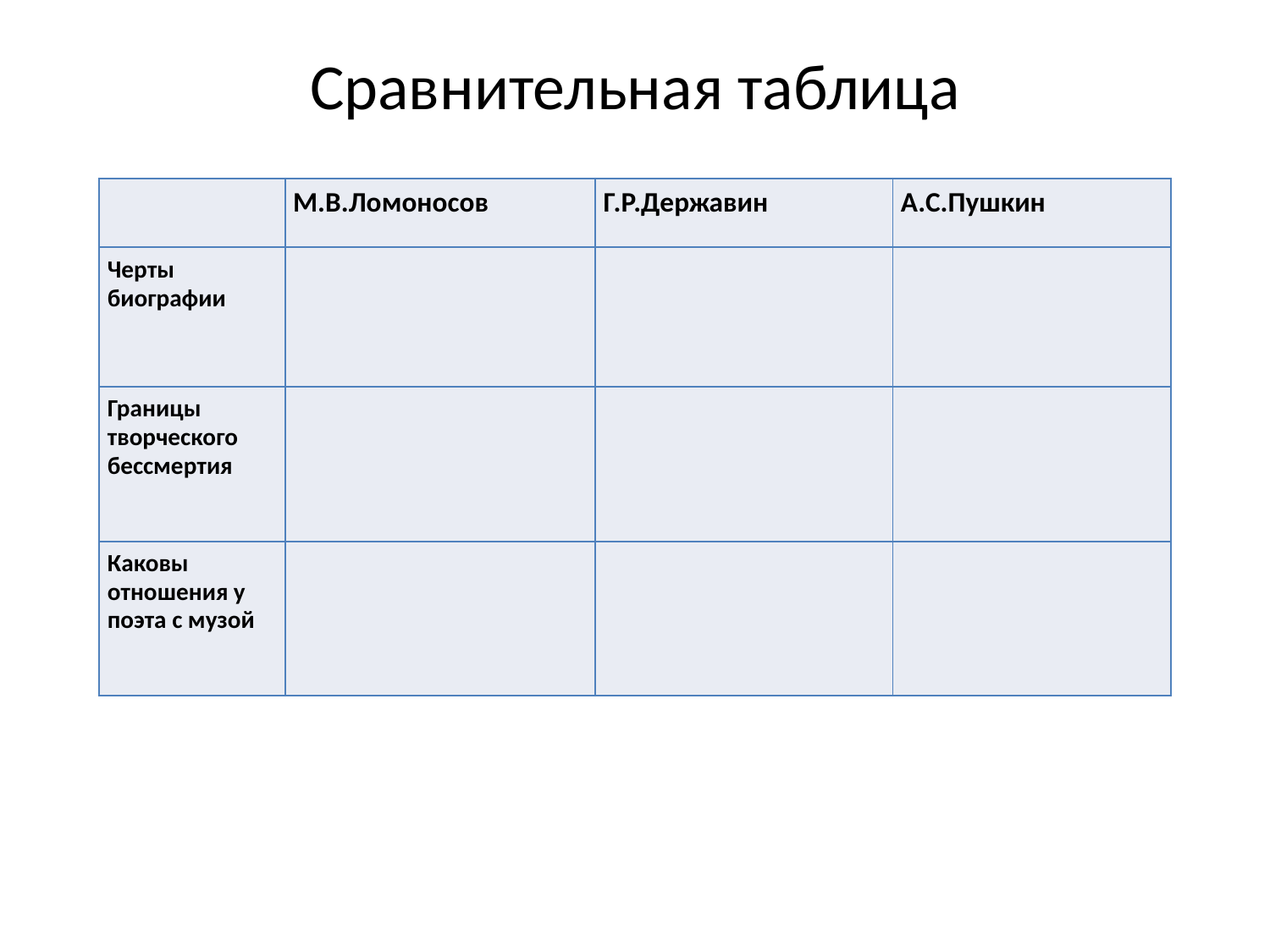

# Сравнительная таблица
|  | М.В.Ломоносов | Г.Р.Державин | А.С.Пушкин |
| --- | --- | --- | --- |
| Черты биографии |  |  |  |
| Границы творческого бессмертия |  |  |  |
| Каковы отношения у поэта с музой |  |  |  |